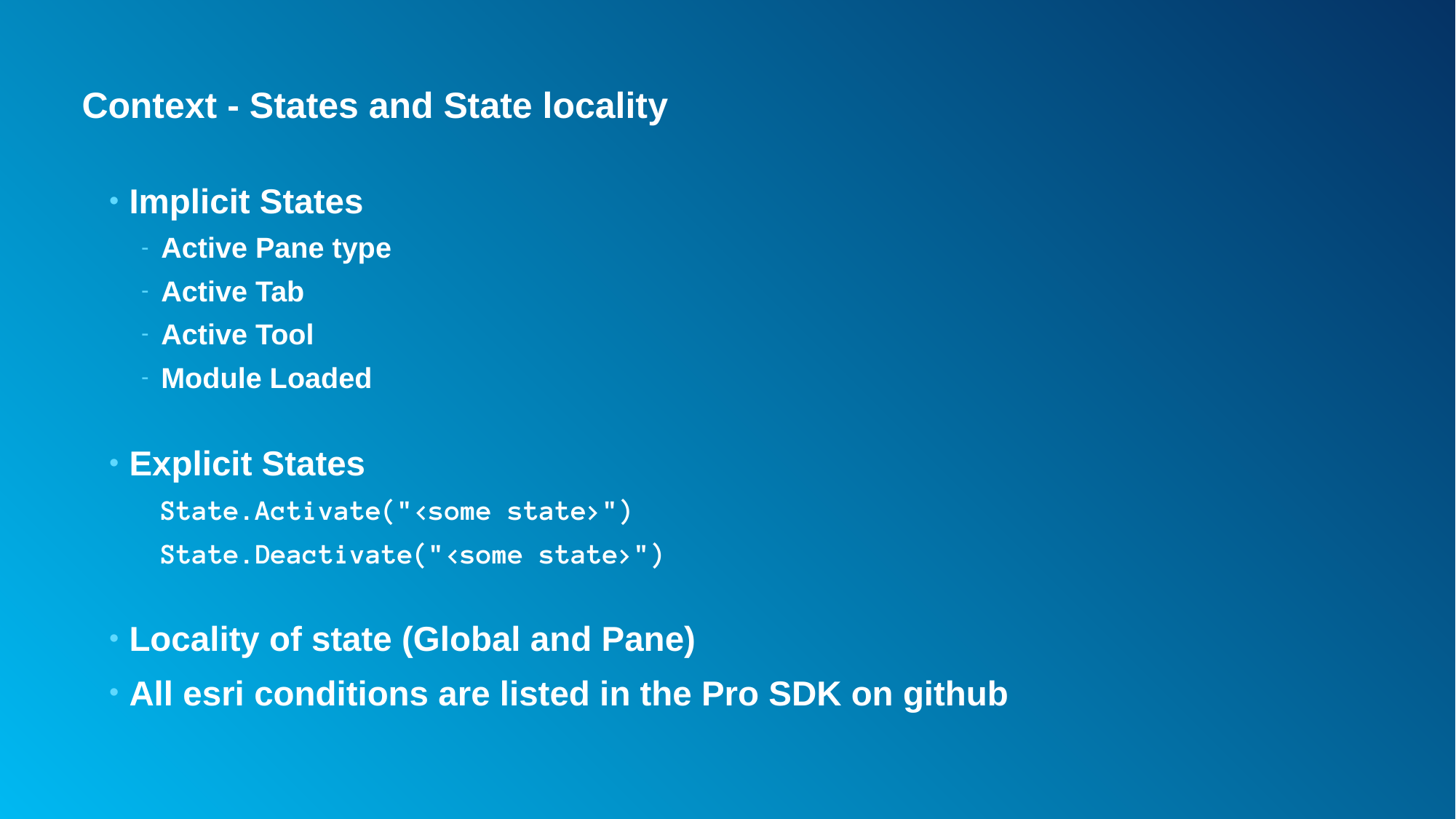

# Context - States and State locality
Implicit States
Active Pane type
Active Tab
Active Tool
Module Loaded
Explicit States
State.Activate("<some state>")
State.Deactivate("<some state>")
Locality of state (Global and Pane)
All esri conditions are listed in the Pro SDK on github